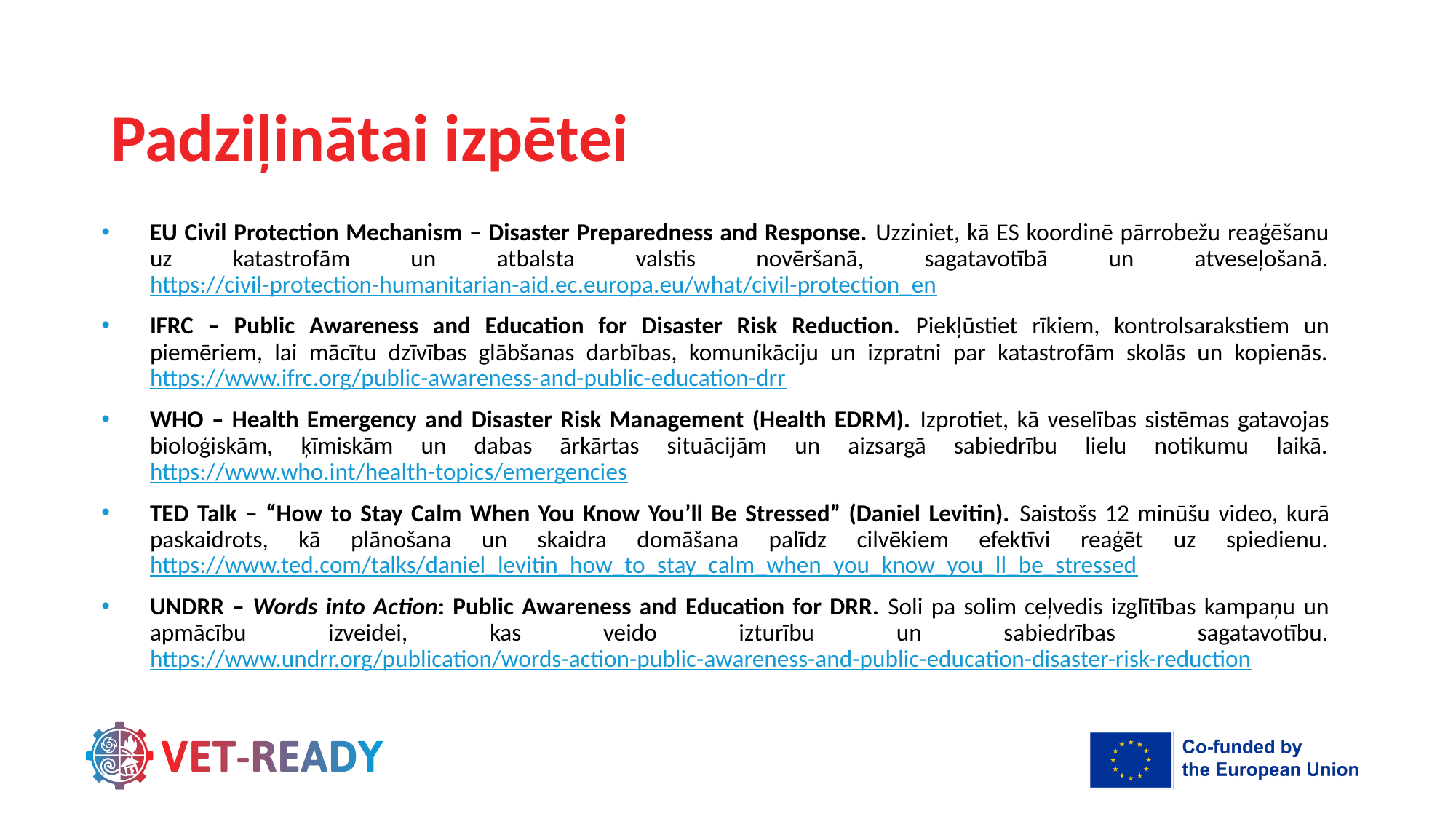

# Padziļinātai izpētei
EU Civil Protection Mechanism – Disaster Preparedness and Response. Uzziniet, kā ES koordinē pārrobežu reaģēšanu uz katastrofām un atbalsta valstis novēršanā, sagatavotībā un atveseļošanā.https://civil-protection-humanitarian-aid.ec.europa.eu/what/civil-protection_en
IFRC – Public Awareness and Education for Disaster Risk Reduction. Piekļūstiet rīkiem, kontrolsarakstiem un piemēriem, lai mācītu dzīvības glābšanas darbības, komunikāciju un izpratni par katastrofām skolās un kopienās. https://www.ifrc.org/public-awareness-and-public-education-drr
WHO – Health Emergency and Disaster Risk Management (Health EDRM). Izprotiet, kā veselības sistēmas gatavojas bioloģiskām, ķīmiskām un dabas ārkārtas situācijām un aizsargā sabiedrību lielu notikumu laikā.https://www.who.int/health-topics/emergencies
TED Talk – “How to Stay Calm When You Know You’ll Be Stressed” (Daniel Levitin). Saistošs 12 minūšu video, kurā paskaidrots, kā plānošana un skaidra domāšana palīdz cilvēkiem efektīvi reaģēt uz spiedienu.https://www.ted.com/talks/daniel_levitin_how_to_stay_calm_when_you_know_you_ll_be_stressed
UNDRR – Words into Action: Public Awareness and Education for DRR. Soli pa solim ceļvedis izglītības kampaņu un apmācību izveidei, kas veido izturību un sabiedrības sagatavotību.https://www.undrr.org/publication/words-action-public-awareness-and-public-education-disaster-risk-reduction